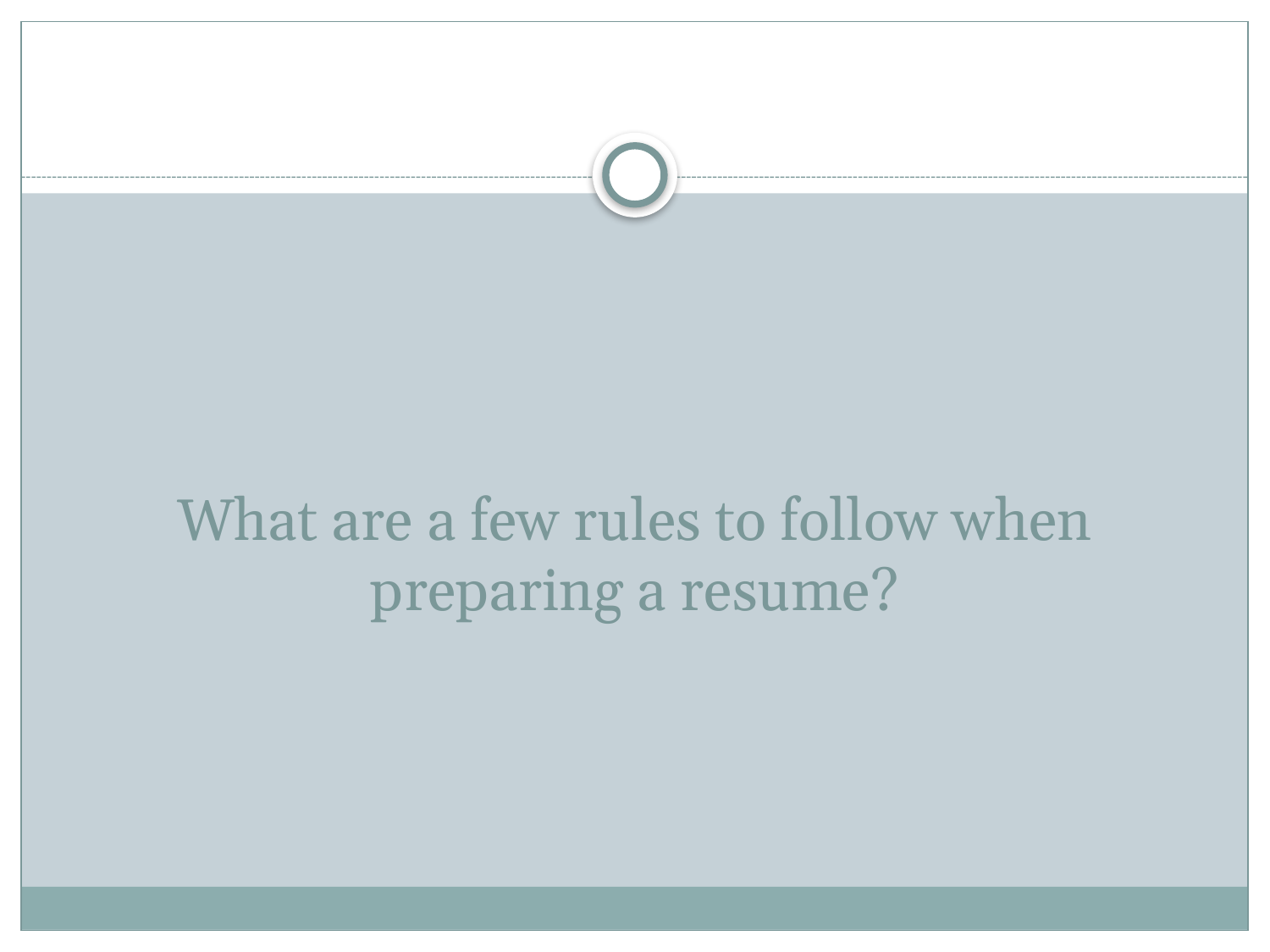

# What are a few rules to follow when preparing a resume?